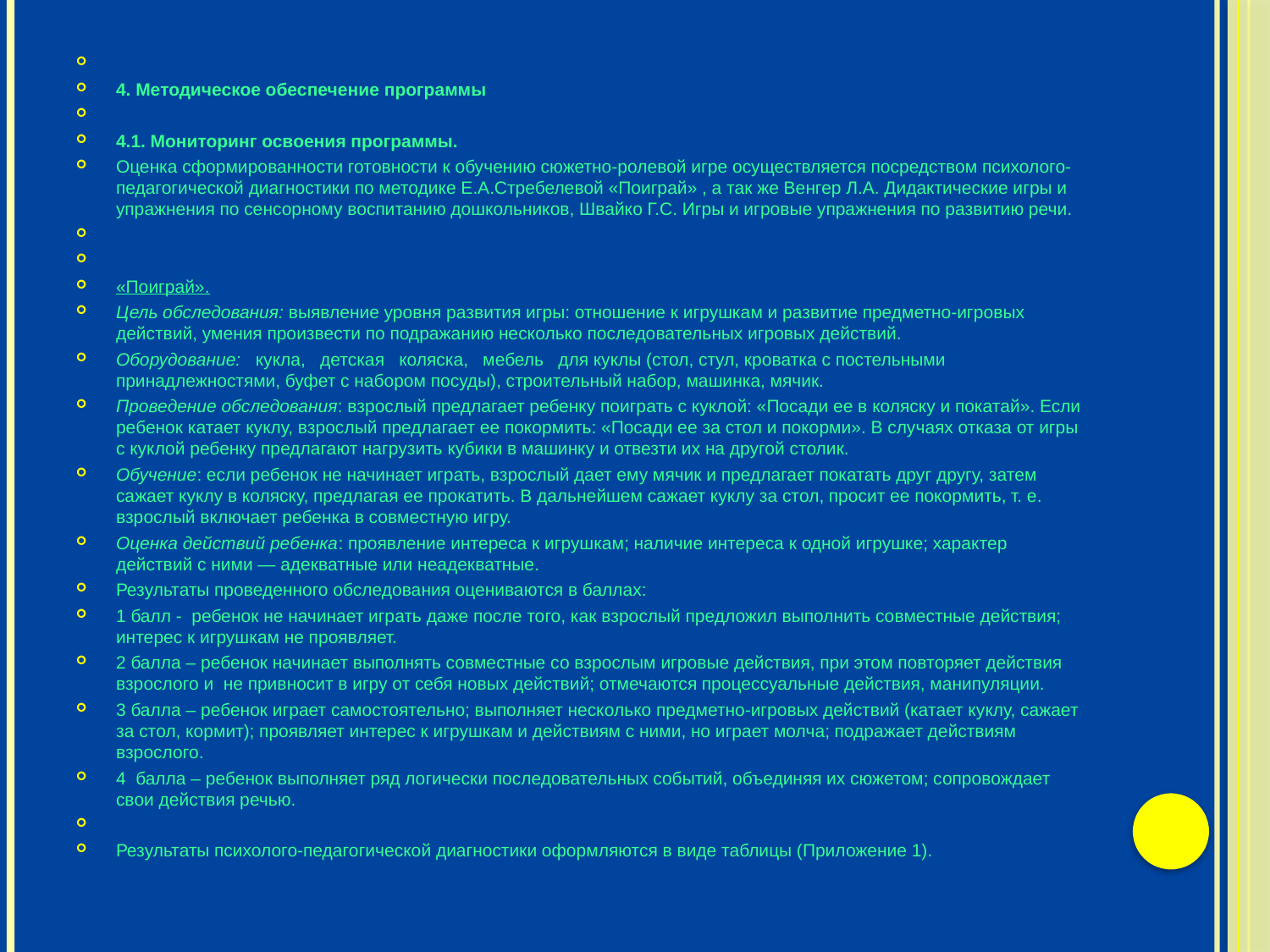

4. Методическое обеспечение программы

4.1. Мониторинг освоения программы.
Оценка сформированности готовности к обучению сюжетно-ролевой игре осуществляется посредством психолого-педагогической диагностики по методике Е.А.Стребелевой «Поиграй» , а так же Венгер Л.А. Дидактические игры и упражнения по сенсорному воспитанию дошкольников, Швайко Г.С. Игры и игровые упражнения по развитию речи.

«Поиграй».
Цель обследования: выявление уровня развития игры: отношение к игрушкам и развитие предметно-игровых действий, умения произвести по подражанию несколько последовательных игровых действий.
Оборудование:   кукла,   детская   коляска,   мебель   для куклы (стол, стул, кроватка с постельными принадлежностями, буфет с набором посуды), строительный набор, машинка, мячик.
Проведение обследования: взрослый предлагает ребенку поиграть с куклой: «Посади ее в коляску и покатай». Если ребенок катает куклу, взрослый предлагает ее покормить: «Посади ее за стол и покорми». В случаях отказа от игры с куклой ребенку предлагают нагрузить кубики в машинку и отвезти их на другой столик.
Обучение: если ребенок не начинает играть, взрослый дает ему мячик и предлагает покатать друг другу, затем сажает куклу в коляску, предлагая ее прокатить. В дальнейшем сажает куклу за стол, просит ее покормить, т. е. взрослый включает ребенка в совместную игру.
Оценка действий ребенка: проявление интереса к игрушкам; наличие интереса к одной игрушке; характер действий с ними — адекватные или неадекватные.
Результаты проведенного обследования оцениваются в баллах:
1 балл -  ребенок не начинает играть даже после того, как взрослый предложил выполнить совместные действия; интерес к игрушкам не проявляет.
2 балла – ребенок начинает выполнять совместные со взрослым игровые действия, при этом повторяет действия взрослого и  не привносит в игру от себя новых действий; отмечаются процессуальные действия, манипуляции.
3 балла – ребенок играет самостоятельно; выполняет несколько предметно-игровых действий (катает куклу, сажает за стол, кормит); проявляет интерес к игрушкам и действиям с ними, но играет молча; подражает действиям взрослого.
4  балла – ребенок выполняет ряд логически последовательных событий, объединяя их сюжетом; сопровождает свои действия речью.

Результаты психолого-педагогической диагностики оформляются в виде таблицы (Приложение 1).